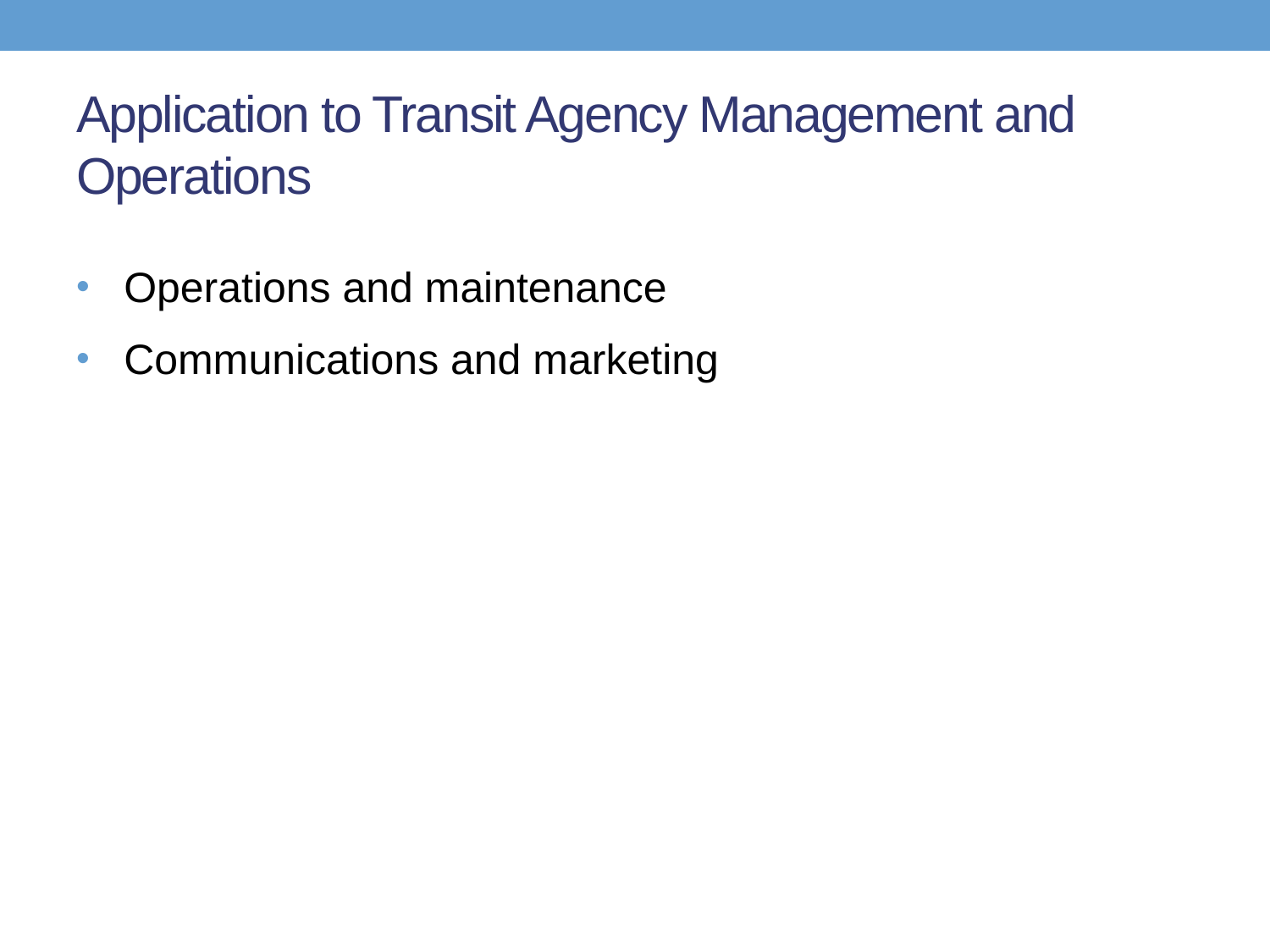

# Application to Transit Agency Management and Operations
Operations and maintenance
Communications and marketing